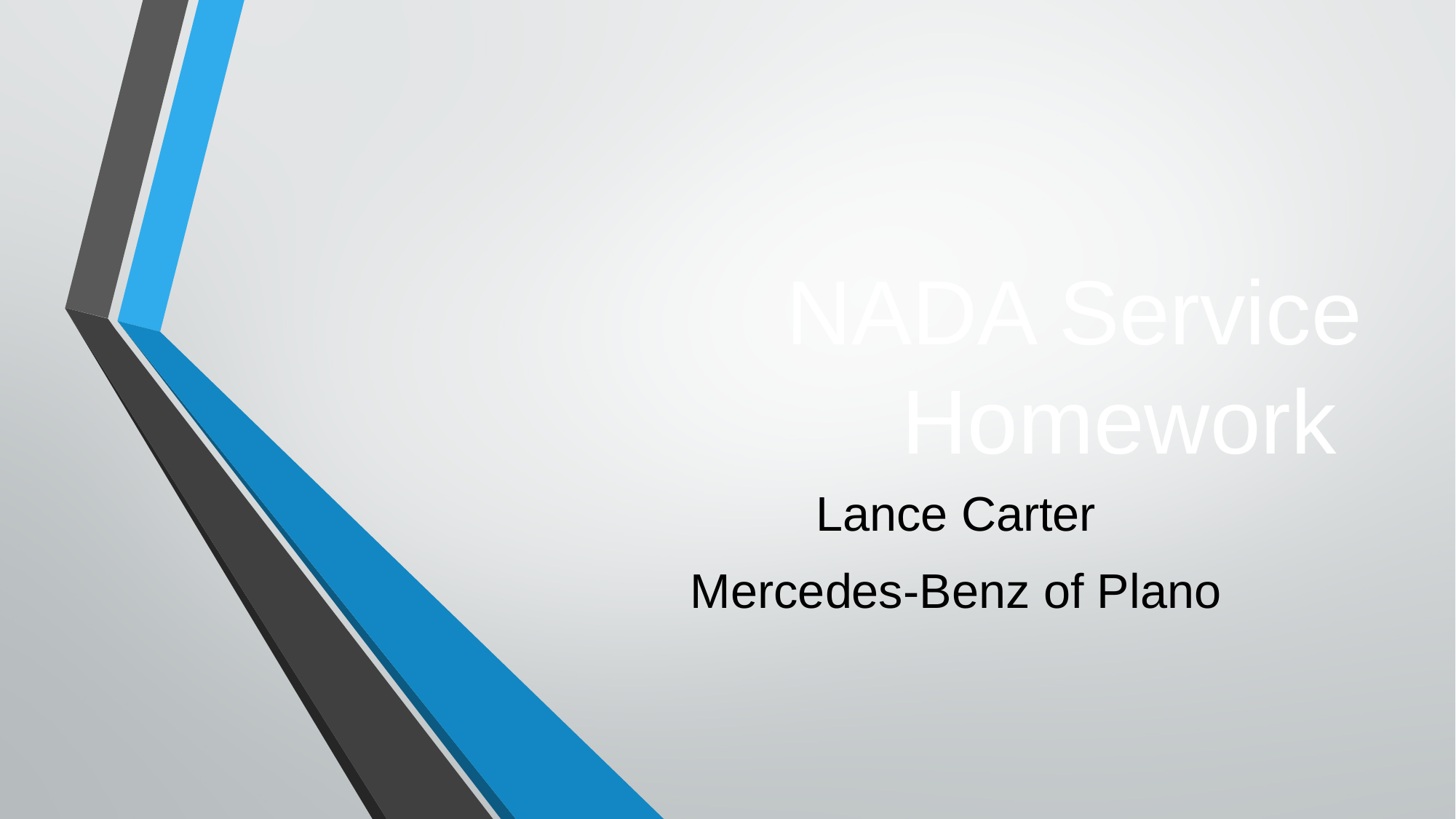

# NADA Service Homework
Lance Carter
Mercedes-Benz of Plano